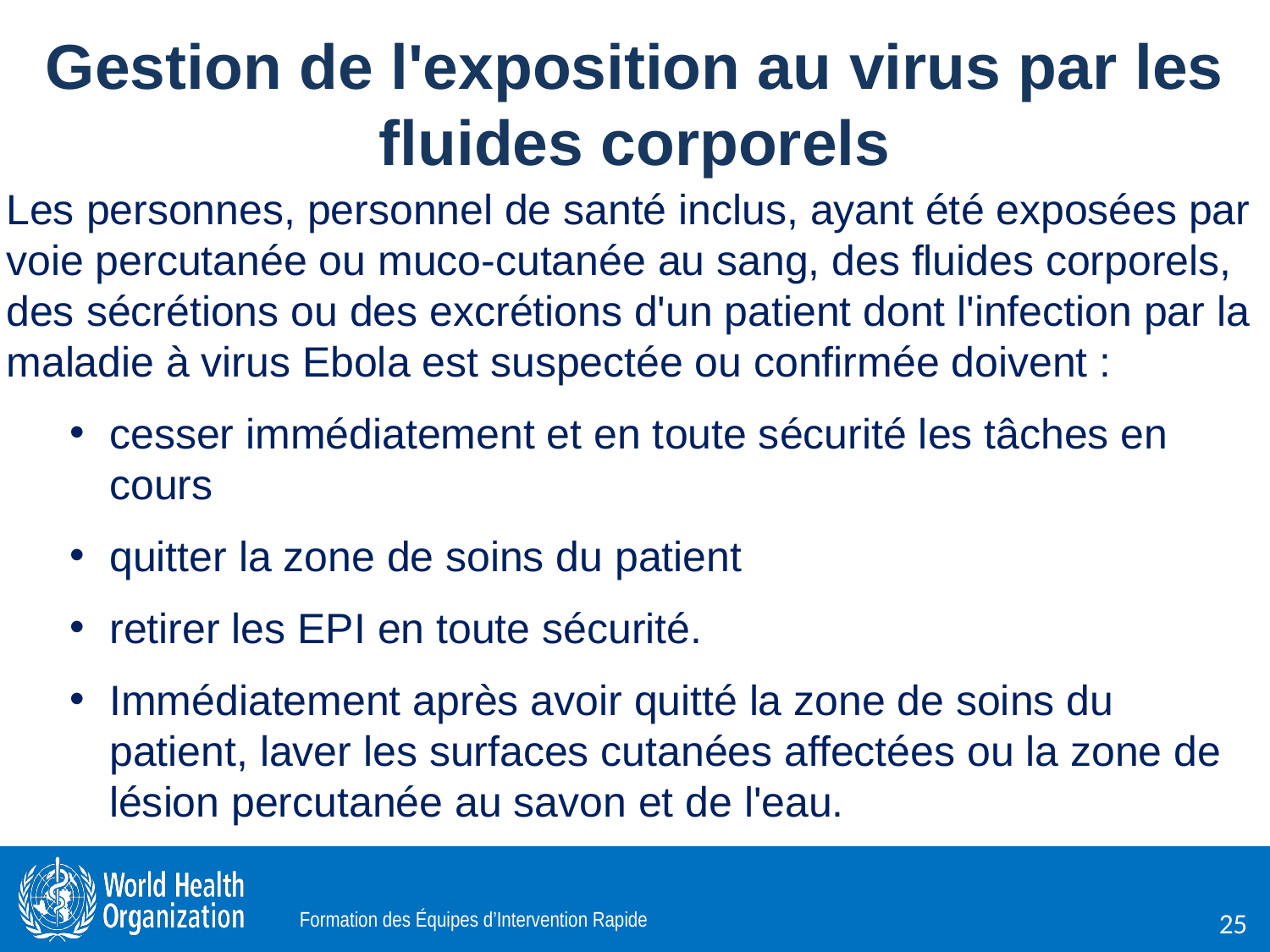

Gestion de l'exposition au virus par les fluides corporels
Les personnes, personnel de santé inclus, ayant été exposées par voie percutanée ou muco-cutanée au sang, des fluides corporels, des sécrétions ou des excrétions d'un patient dont l'infection par la maladie à virus Ebola est suspectée ou confirmée doivent :
cesser immédiatement et en toute sécurité les tâches en cours
quitter la zone de soins du patient
retirer les EPI en toute sécurité.
Immédiatement après avoir quitté la zone de soins du patient, laver les surfaces cutanées affectées ou la zone de lésion percutanée au savon et de l'eau.